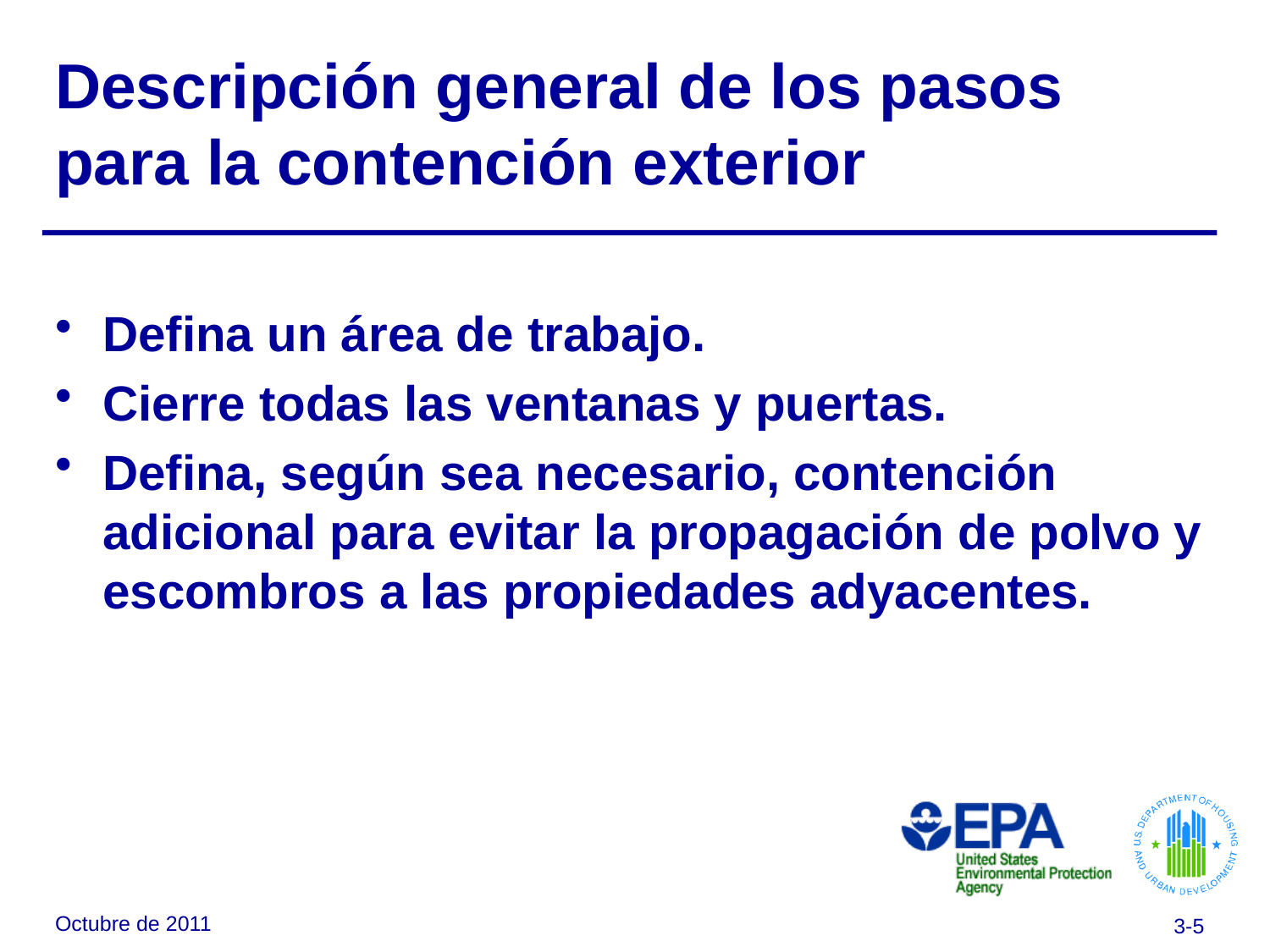

# Descripción general de los pasos para la contención exterior
Defina un área de trabajo.
Cierre todas las ventanas y puertas.
Defina, según sea necesario, contención adicional para evitar la propagación de polvo y escombros a las propiedades adyacentes.

Octubre de 2011
3-5